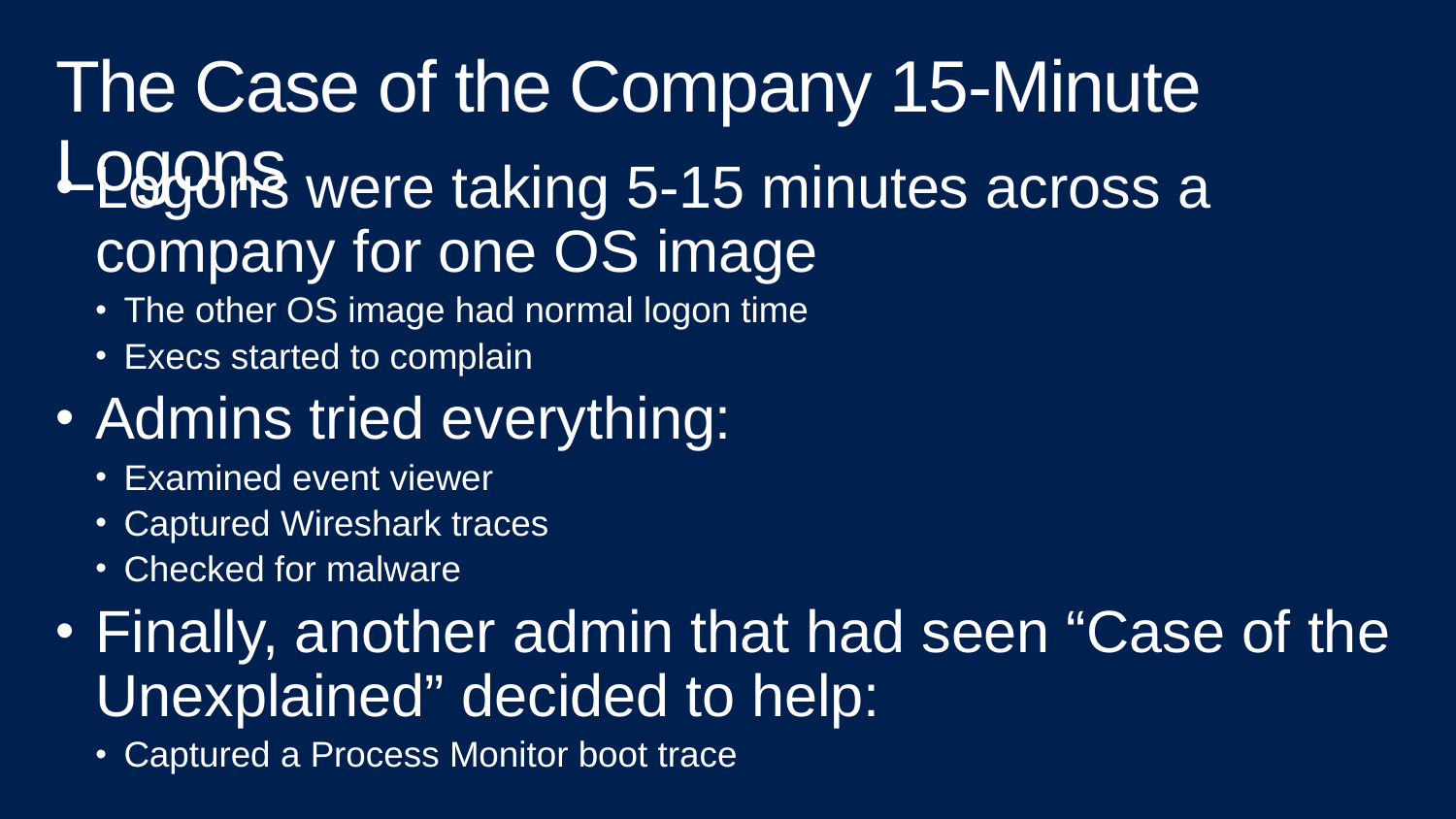

# The Case of the Company 15-Minute Logons
Logons were taking 5-15 minutes across a company for one OS image
The other OS image had normal logon time
Execs started to complain
Admins tried everything:
Examined event viewer
Captured Wireshark traces
Checked for malware
Finally, another admin that had seen “Case of the Unexplained” decided to help:
Captured a Process Monitor boot trace